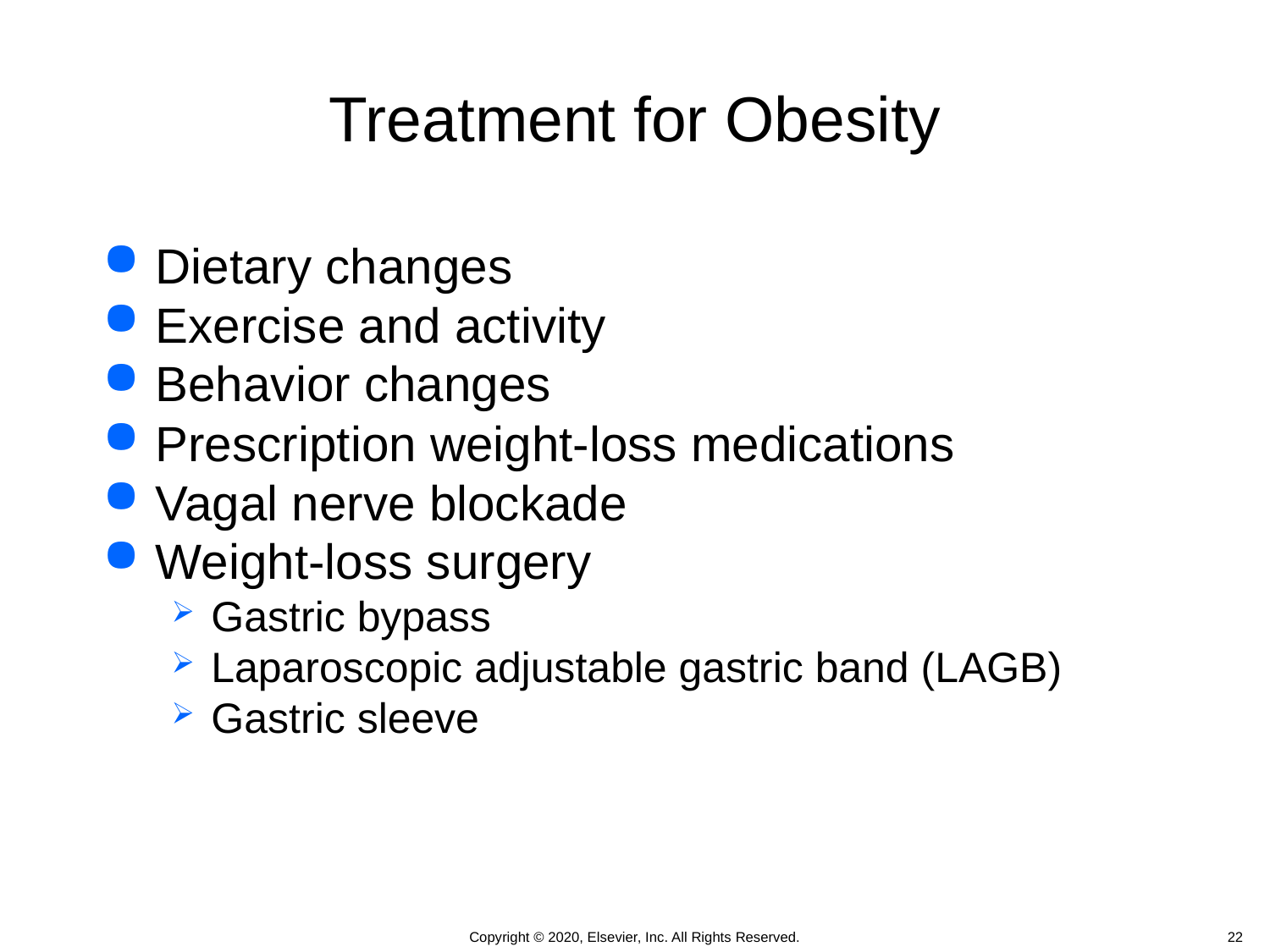

# Treatment for Obesity
Dietary changes
Exercise and activity
Behavior changes
Prescription weight-loss medications
Vagal nerve blockade
Weight-loss surgery
Gastric bypass
Laparoscopic adjustable gastric band (LAGB)
Gastric sleeve
 22